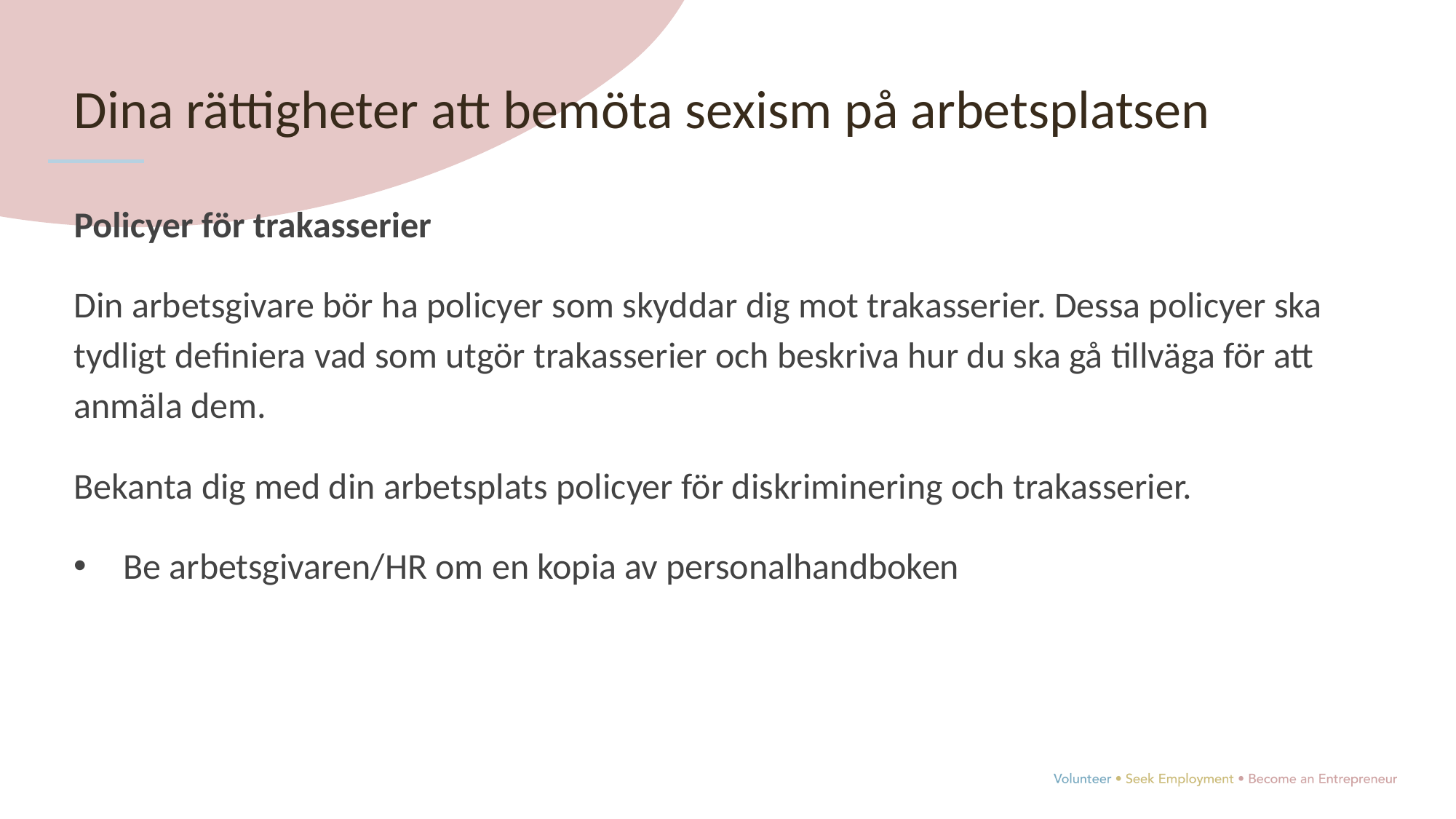

Dina rättigheter att bemöta sexism på arbetsplatsen

Policyer för trakasserier
Din arbetsgivare bör ha policyer som skyddar dig mot trakasserier. Dessa policyer ska tydligt definiera vad som utgör trakasserier och beskriva hur du ska gå tillväga för att anmäla dem.
Bekanta dig med din arbetsplats policyer för diskriminering och trakasserier.
 Be arbetsgivaren/HR om en kopia av personalhandboken